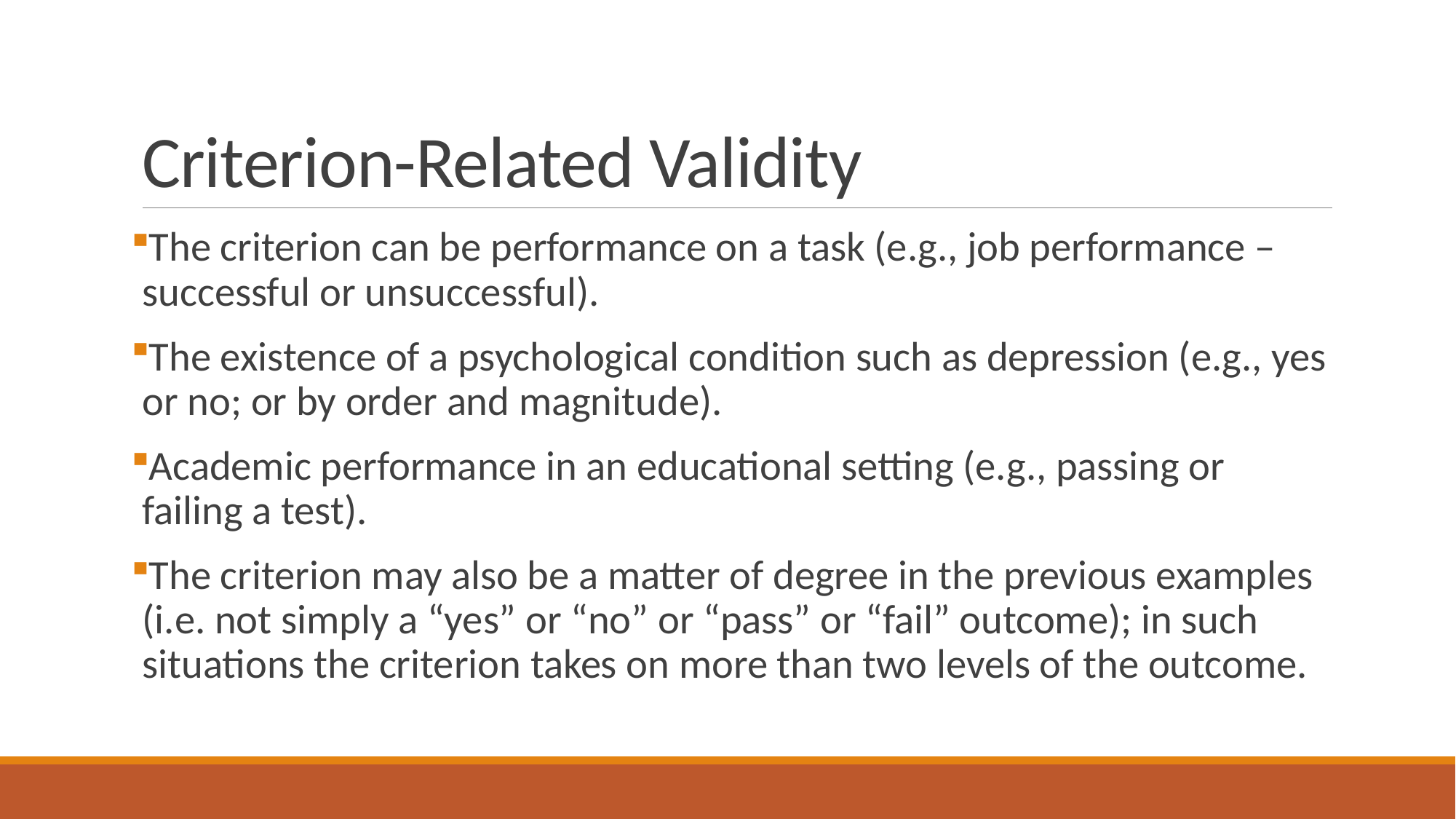

# Criterion-Related Validity
The criterion can be performance on a task (e.g., job performance – successful or unsuccessful).
The existence of a psychological condition such as depression (e.g., yes or no; or by order and magnitude).
Academic performance in an educational setting (e.g., passing or failing a test).
The criterion may also be a matter of degree in the previous examples (i.e. not simply a “yes” or “no” or “pass” or “fail” outcome); in such situations the criterion takes on more than two levels of the outcome.